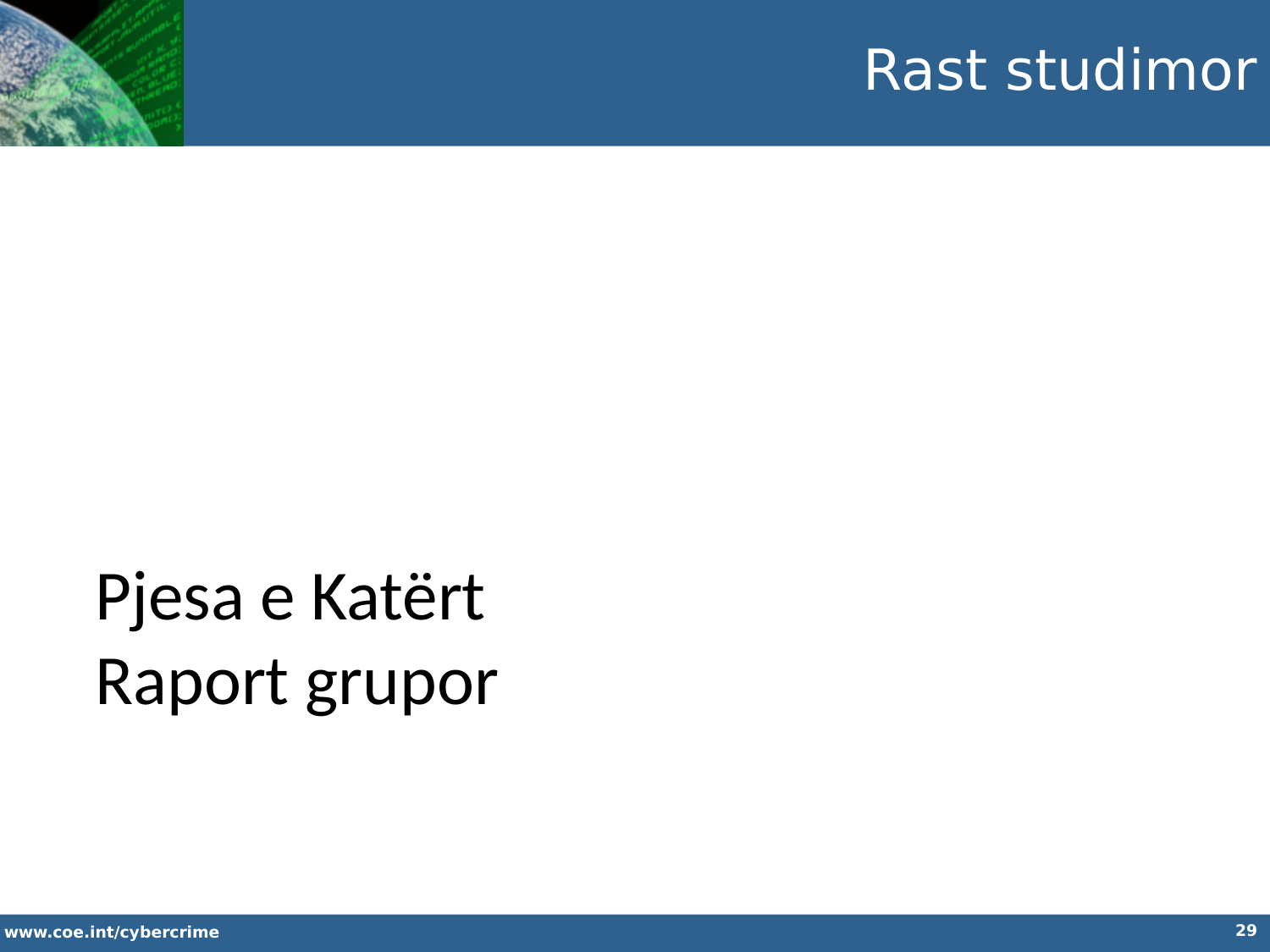

Rast studimor
Pjesa e Katërt
Raport grupor
29